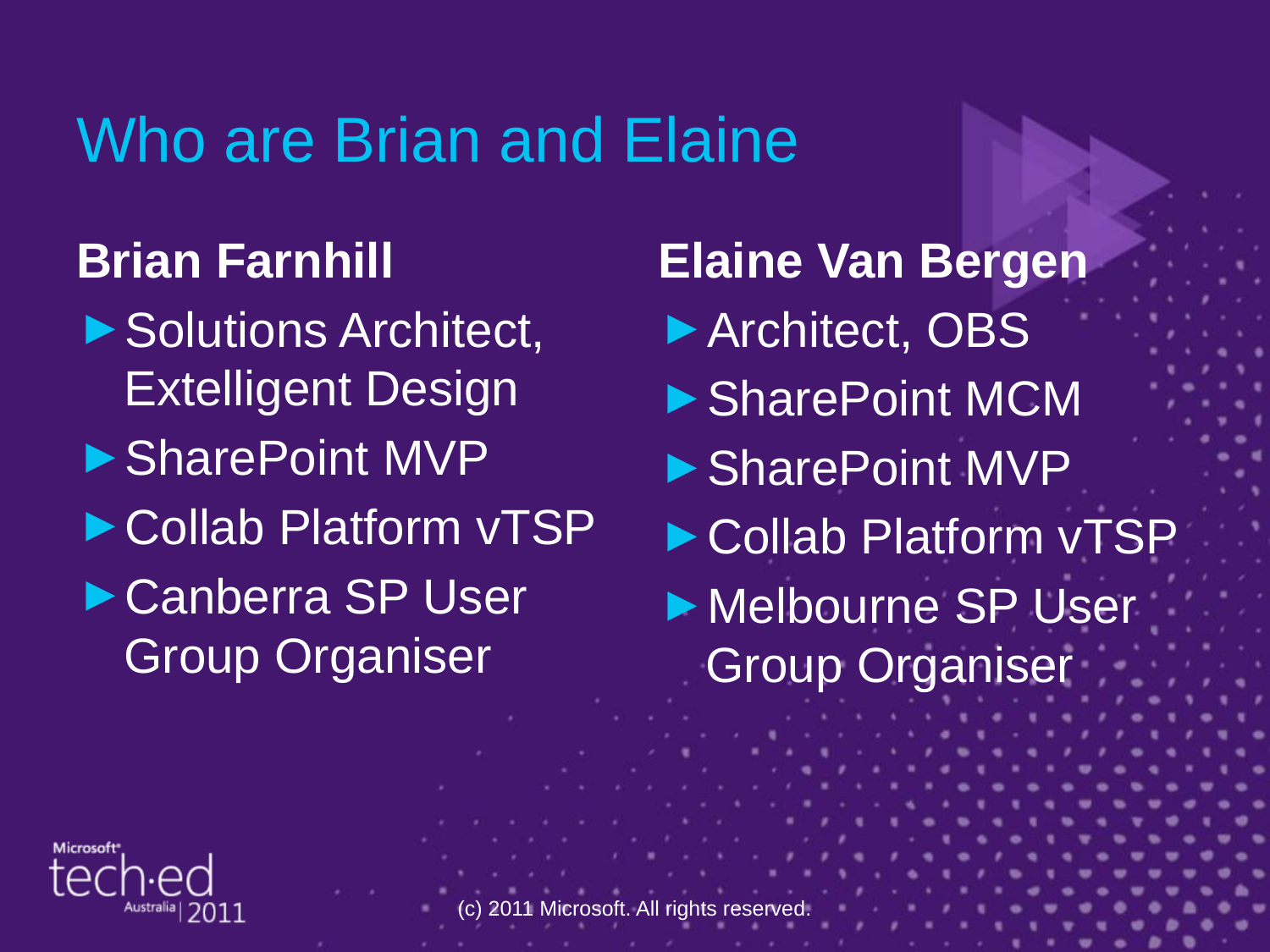

# Who are Brian and Elaine
Brian Farnhill
Solutions Architect, Extelligent Design
SharePoint MVP
Collab Platform vTSP
Canberra SP User Group Organiser
Elaine Van Bergen
Architect, OBS
SharePoint MCM
SharePoint MVP
Collab Platform vTSP
Melbourne SP User Group Organiser
(c) 2011 Microsoft. All rights reserved.